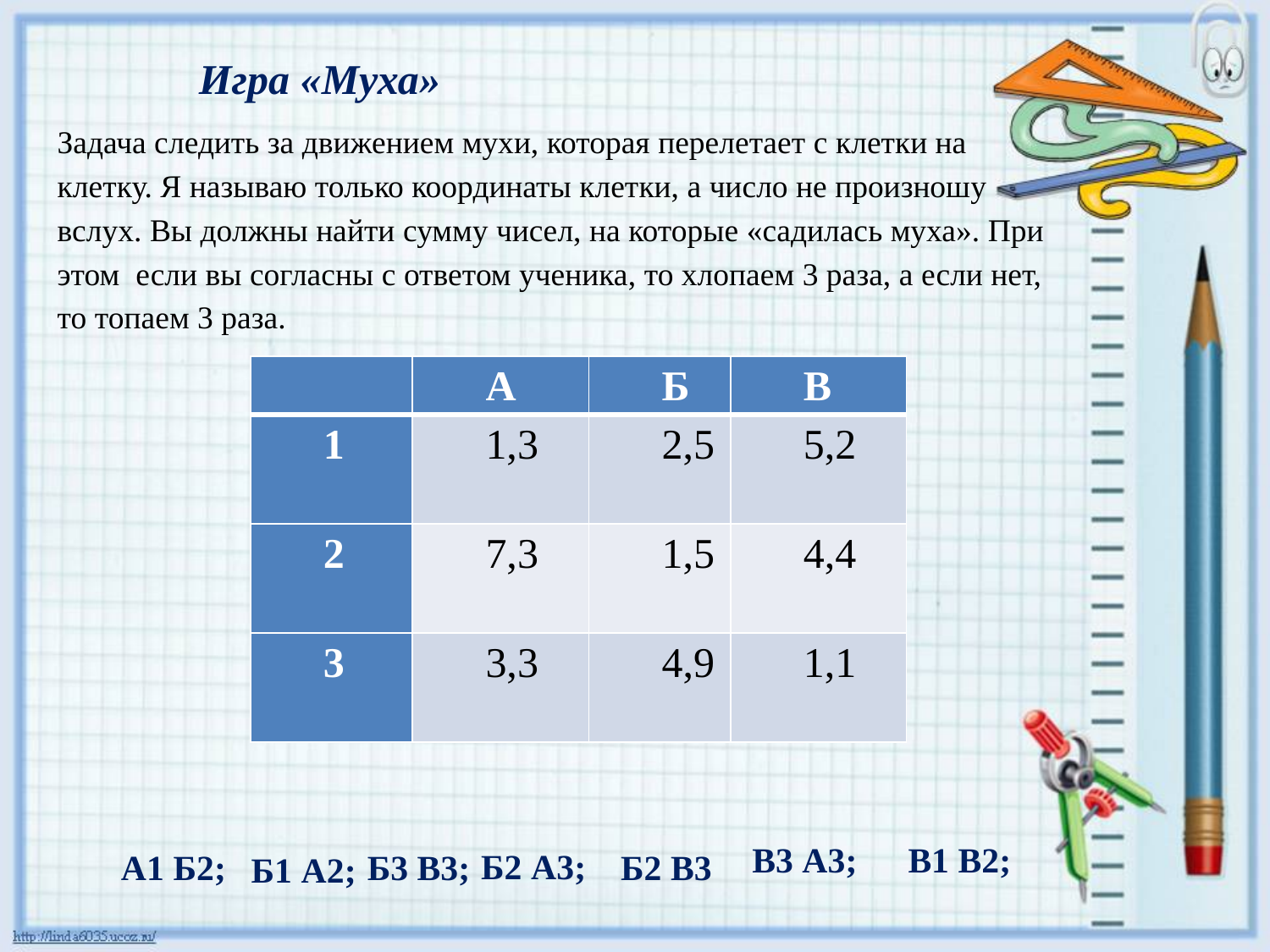

Игра «Муха»
Задача следить за движением мухи, которая перелетает с клетки на клетку. Я называю только координаты клетки, а число не произношу вслух. Вы должны найти сумму чисел, на которые «садилась муха». При этом  если вы согласны с ответом ученика, то хлопаем 3 раза, а если нет, то топаем 3 раза.
|  | А | Б | В |
| --- | --- | --- | --- |
| 1 | 1,3 | 2,5 | 5,2 |
| 2 | 7,3 | 1,5 | 4,4 |
| 3 | 3,3 | 4,9 | 1,1 |
В3 А3;
В1 В2;
Б2 А3;
А1 Б2;
Б2 В3
Б3 В3;
Б1 А2;